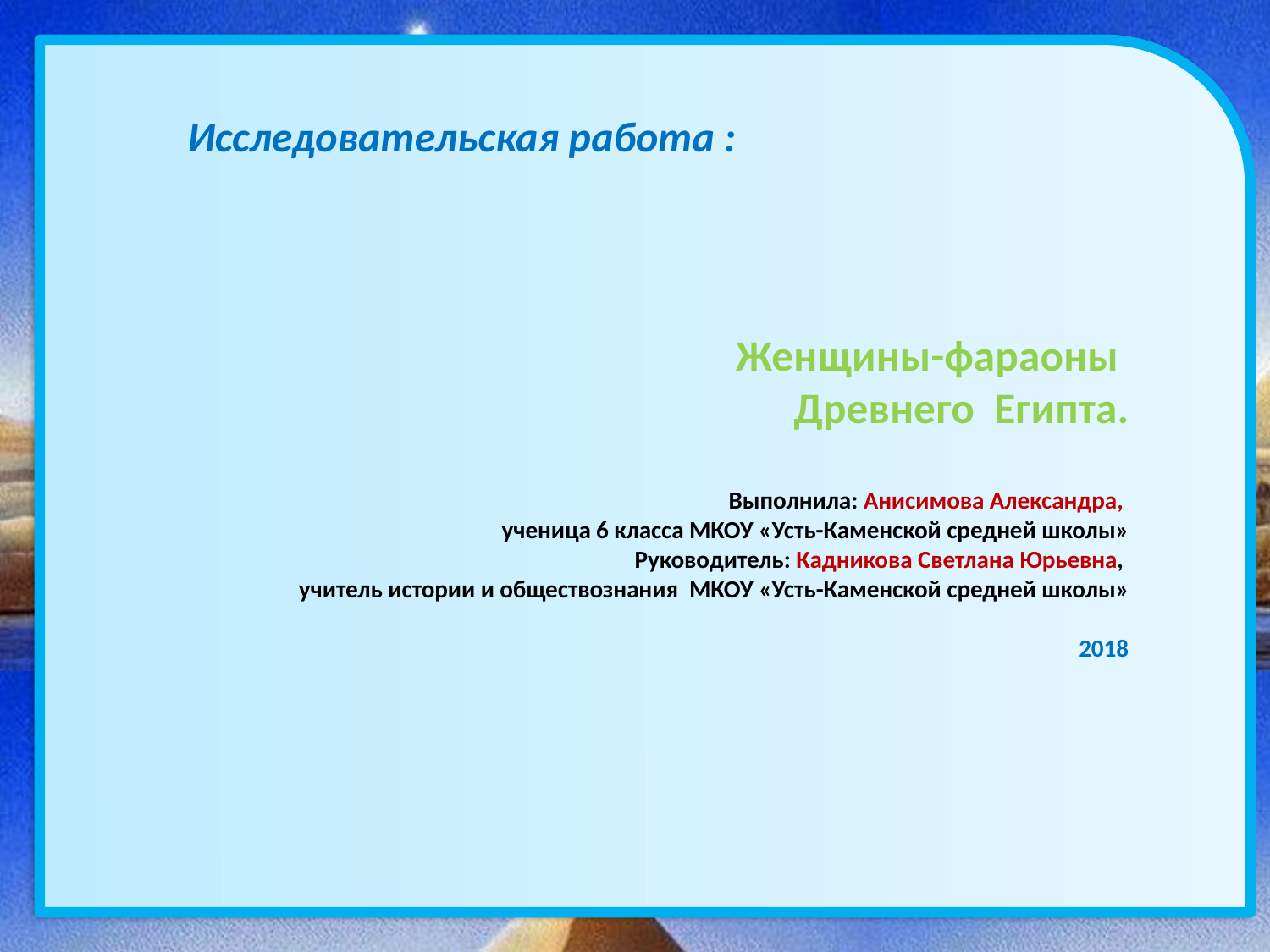

Исследовательская работа :
# Женщины-фараоны Древнего  Египта. Выполнила: Анисимова Александра, ученица 6 класса МКОУ «Усть-Каменской средней школы» Руководитель: Кадникова Светлана Юрьевна, учитель истории и обществознания  МКОУ «Усть-Каменской средней школы» 2018